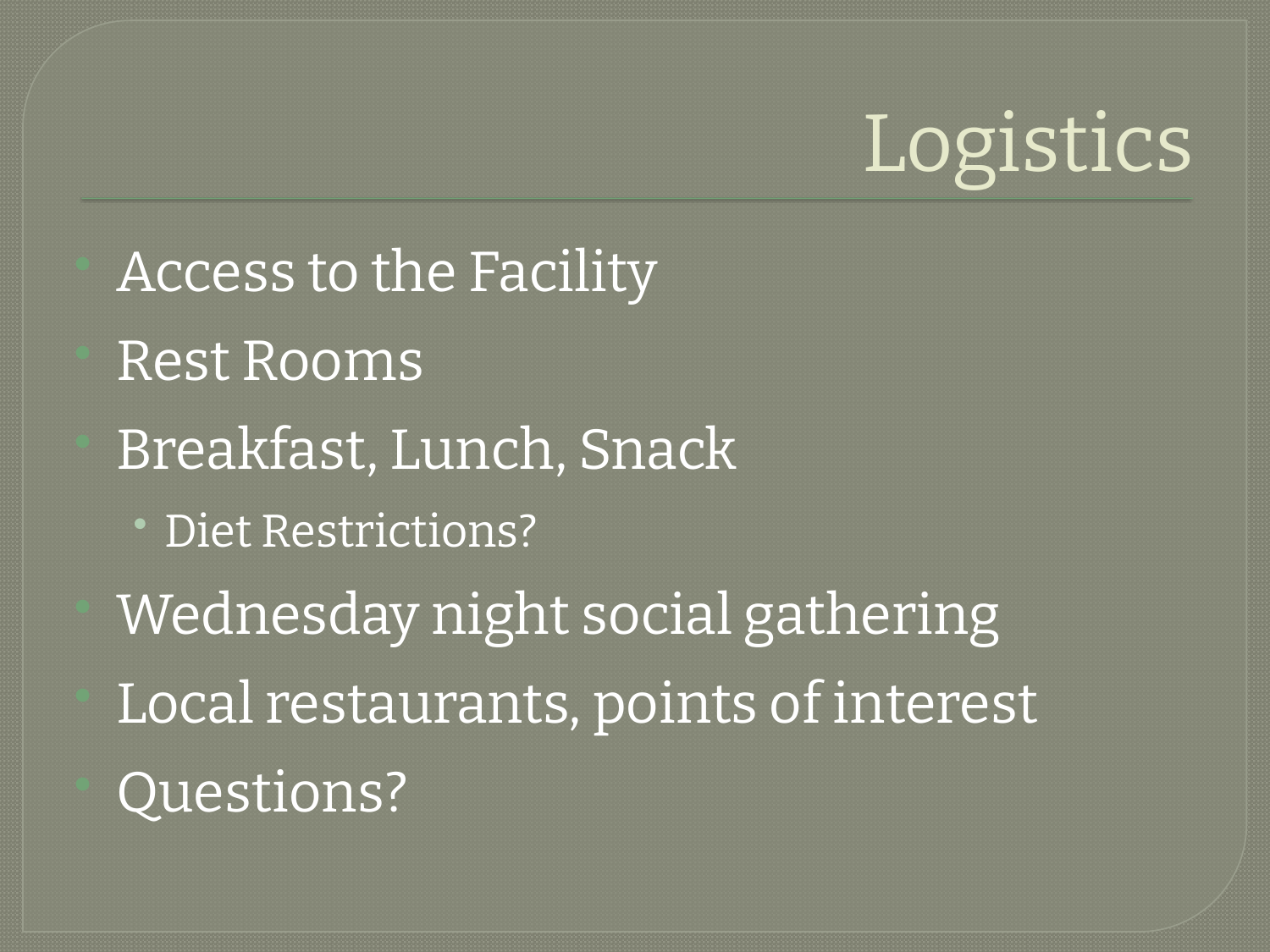

# Logistics
Access to the Facility
Rest Rooms
Breakfast, Lunch, Snack
Diet Restrictions?
Wednesday night social gathering
Local restaurants, points of interest
Questions?